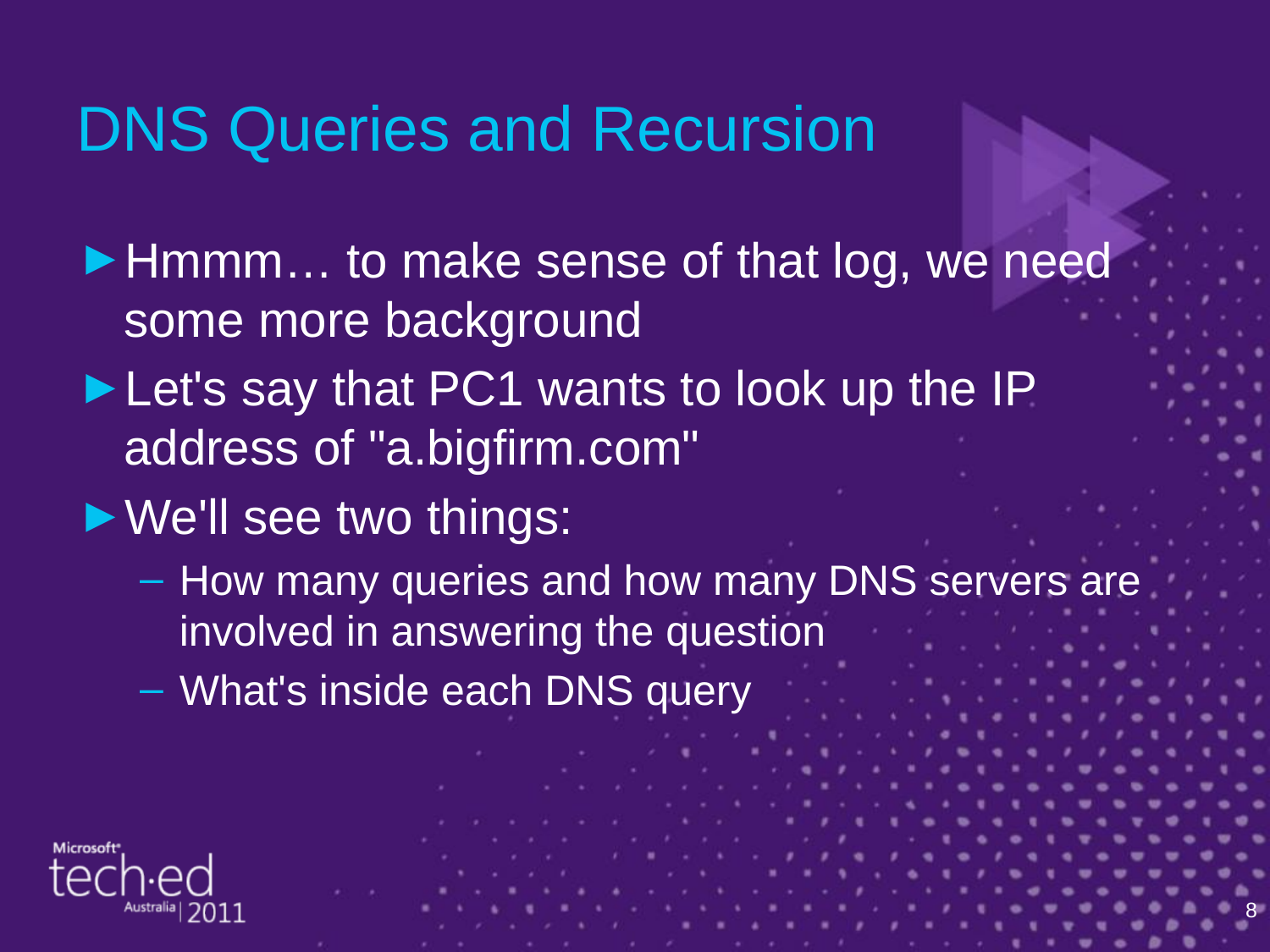

# DNS Queries and Recursion
Hmmm… to make sense of that log, we need some more background
Let's say that PC1 wants to look up the IP address of "a.bigfirm.com"
We'll see two things:
How many queries and how many DNS servers are involved in answering the question
What's inside each DNS query
8